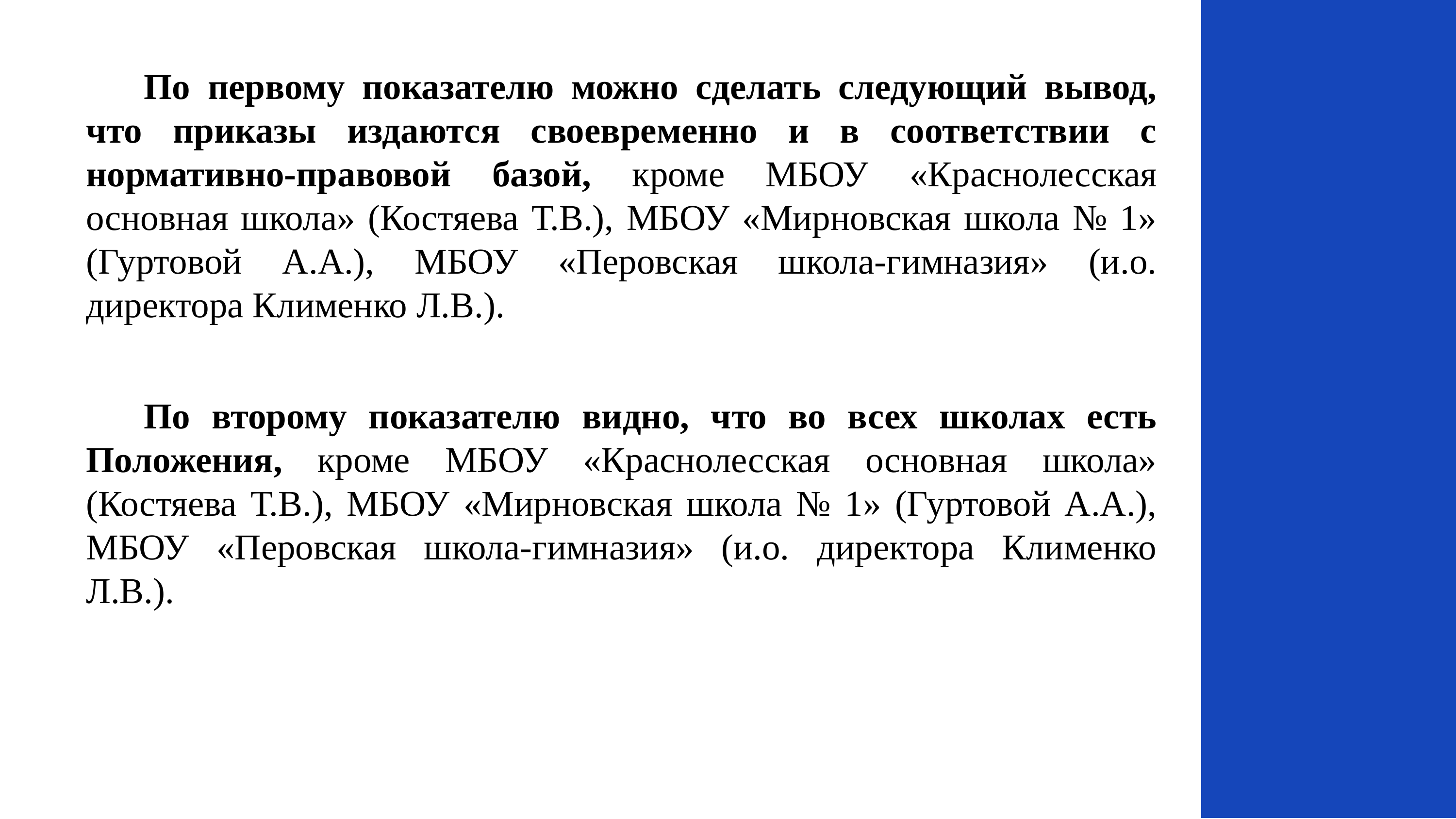

По первому показателю можно сделать следующий вывод, что приказы издаются своевременно и в соответствии с нормативно-правовой базой, кроме МБОУ «Краснолесская основная школа» (Костяева Т.В.), МБОУ «Мирновская школа № 1» (Гуртовой А.А.), МБОУ «Перовская школа-гимназия» (и.о. директора Клименко Л.В.).

По второму показателю видно, что во всех школах есть Положения, кроме МБОУ «Краснолесская основная школа» (Костяева Т.В.), МБОУ «Мирновская школа № 1» (Гуртовой А.А.), МБОУ «Перовская школа-гимназия» (и.о. директора Клименко Л.В.).